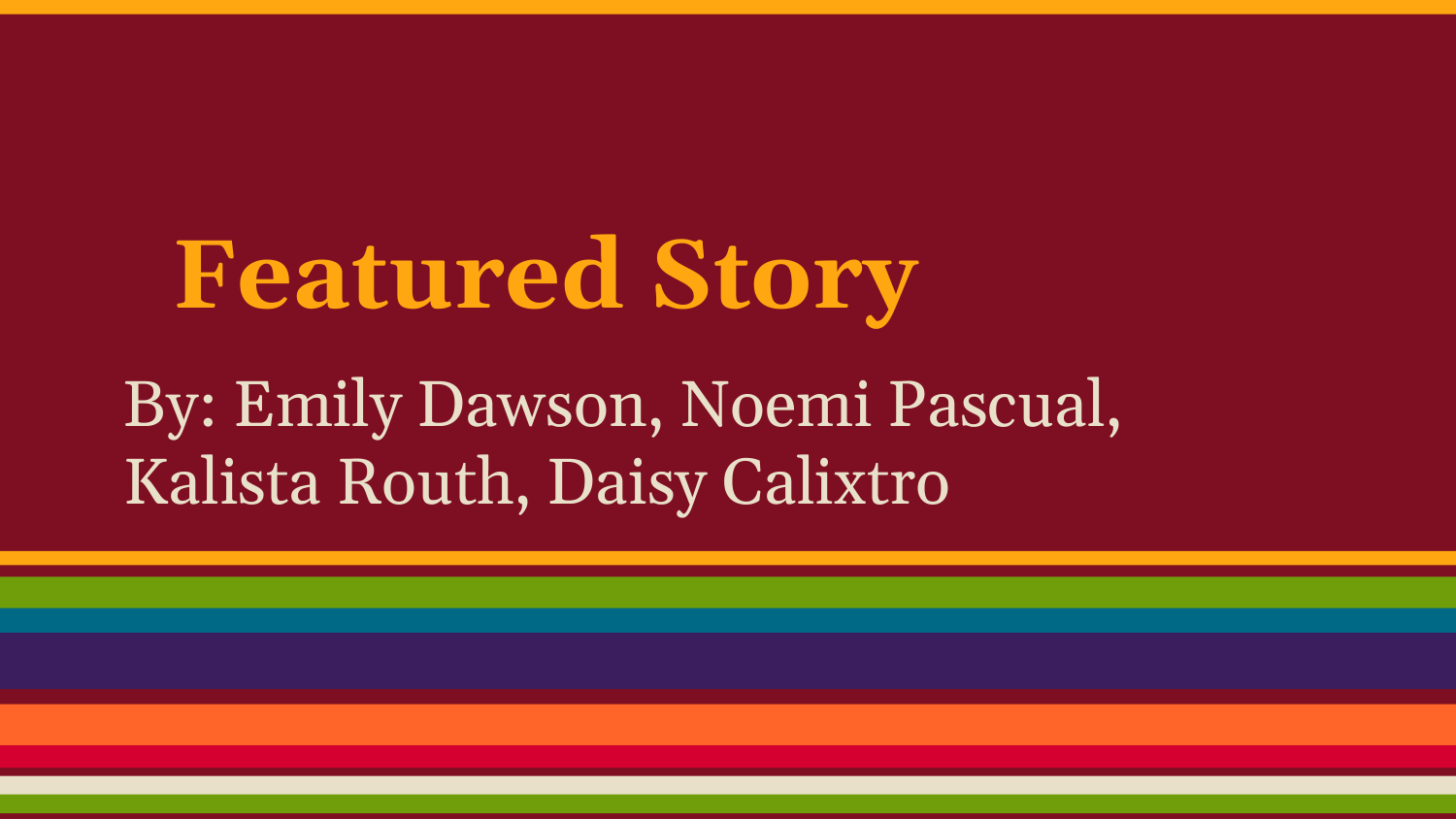

# Featured Story
By: Emily Dawson, Noemi Pascual, Kalista Routh, Daisy Calixtro